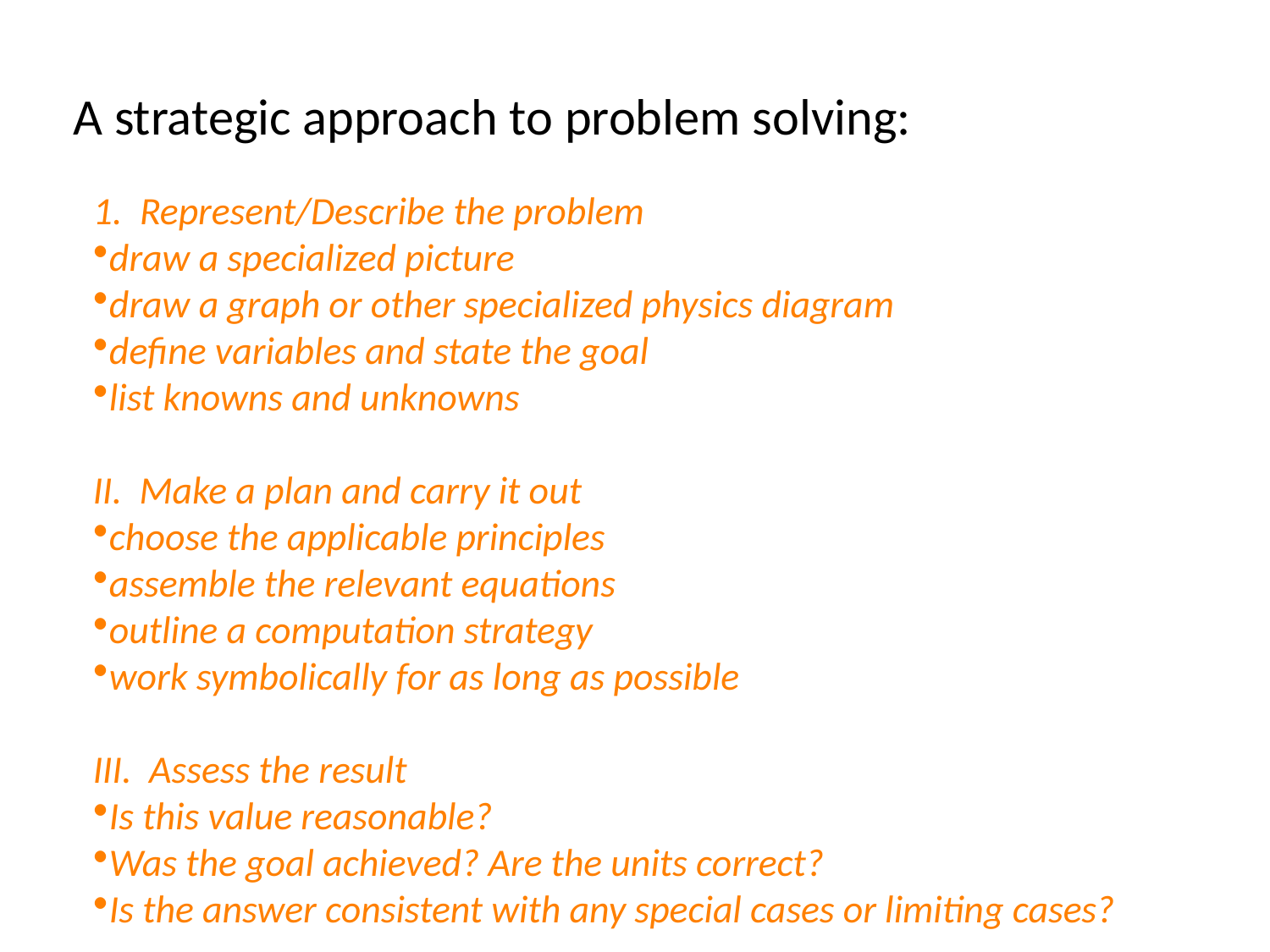

A strategic approach to problem solving:
  Represent/Describe the problem
draw a specialized picture
draw a graph or other specialized physics diagram
define variables and state the goal
list knowns and unknowns

II.  Make a plan and carry it out
choose the applicable principles
assemble the relevant equations
outline a computation strategy
work symbolically for as long as possible

III.  Assess the result
Is this value reasonable?
Was the goal achieved? Are the units correct?
Is the answer consistent with any special cases or limiting cases?